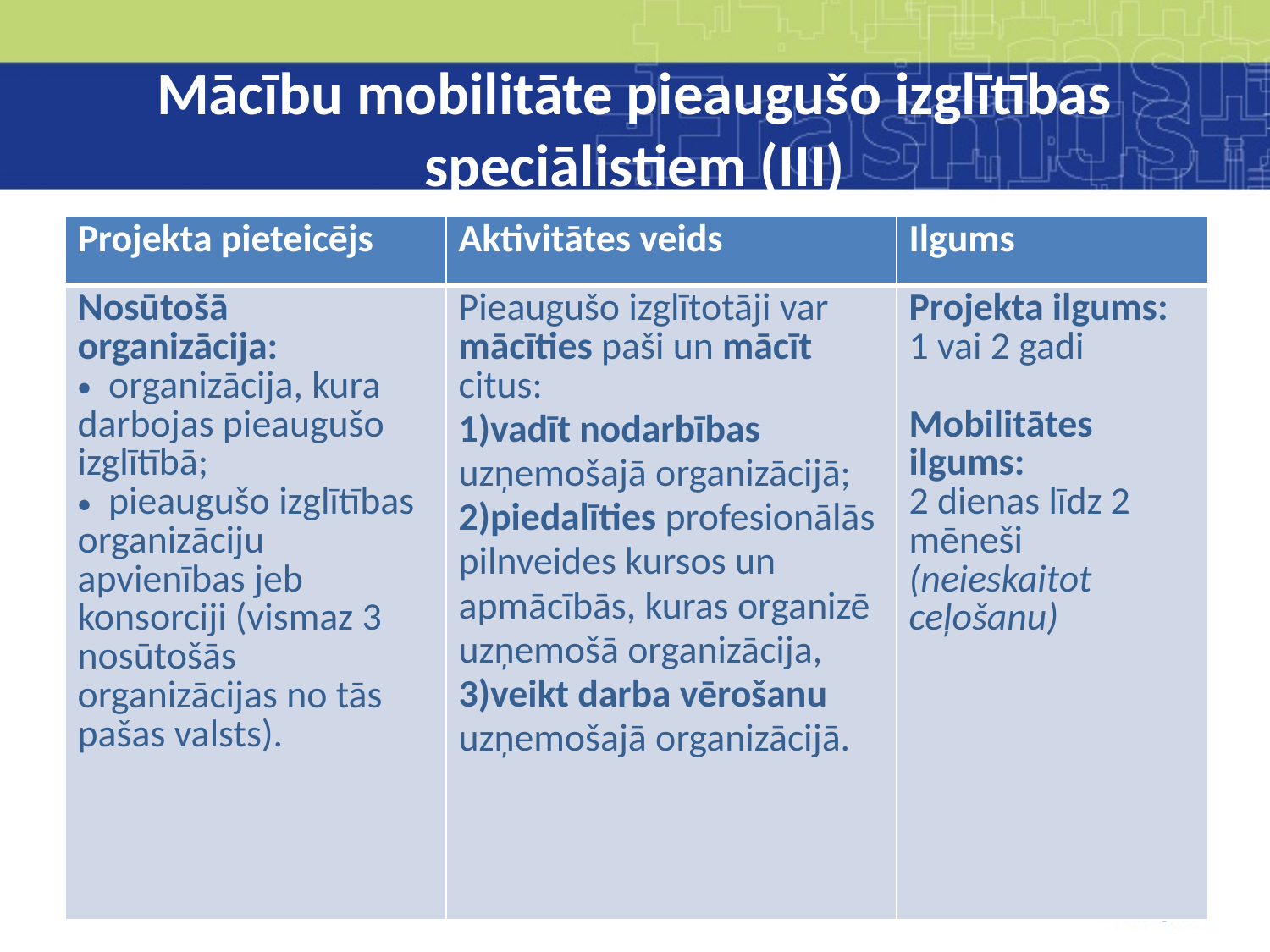

# Mācību mobilitāte pieaugušo izglītības speciālistiem (III)
| Projekta pieteicējs | Aktivitātes veids | Ilgums |
| --- | --- | --- |
| Nosūtošā organizācija: organizācija, kura darbojas pieaugušo izglītībā; pieaugušo izglītības organizāciju apvienības jeb konsorciji (vismaz 3 nosūtošās organizācijas no tās pašas valsts). | Pieaugušo izglītotāji var mācīties paši un mācīt citus: vadīt nodarbības uzņemošajā organizācijā; piedalīties profesionālās pilnveides kursos un apmācībās, kuras organizē uzņemošā organizācija, veikt darba vērošanu uzņemošajā organizācijā. | Projekta ilgums: 1 vai 2 gadi Mobilitātes ilgums: 2 dienas līdz 2 mēneši (neieskaitot ceļošanu) |